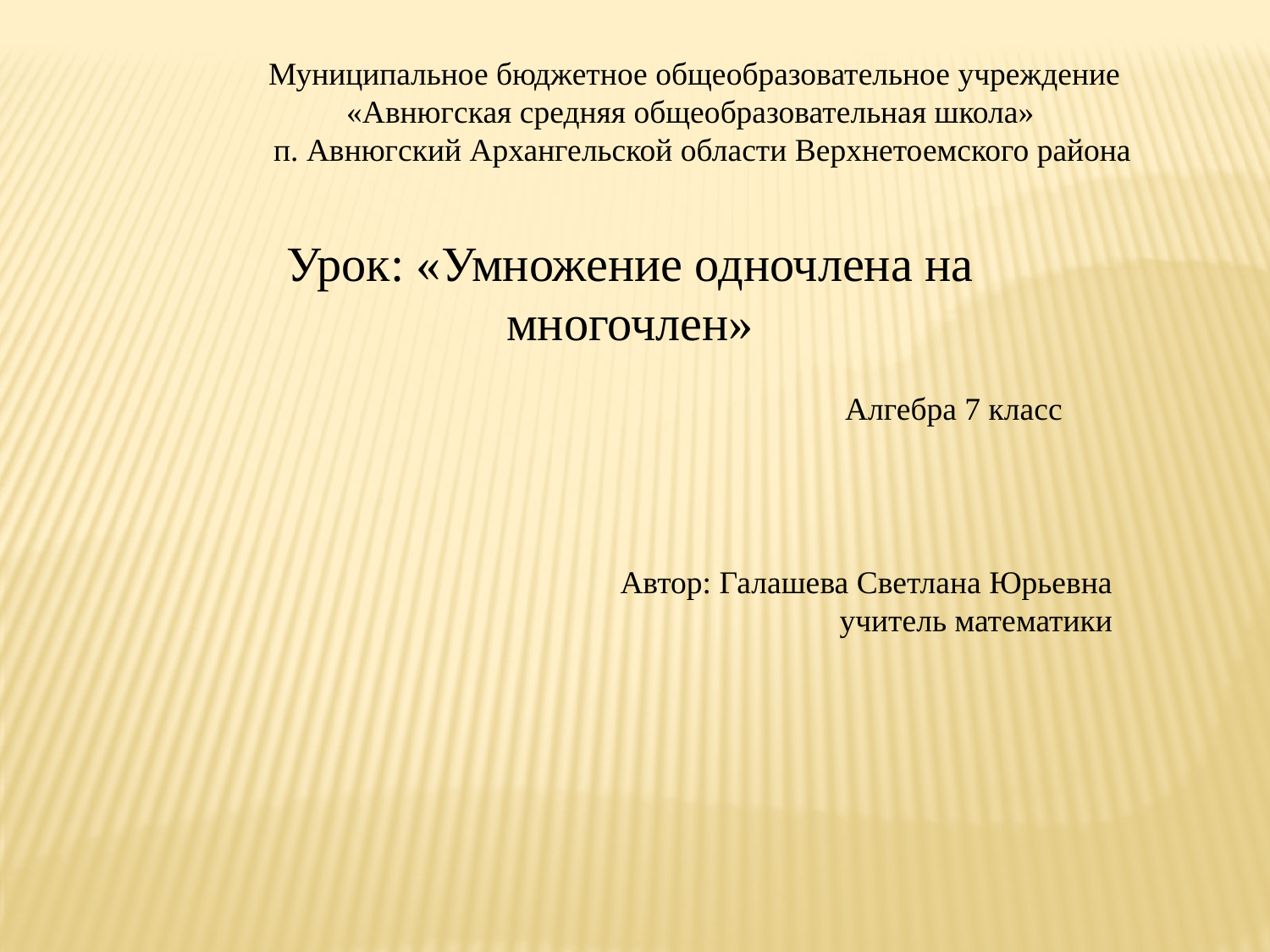

Муниципальное бюджетное общеобразовательное учреждение
«Авнюгская средняя общеобразовательная школа»
  п. Авнюгский Архангельской области Верхнетоемского района
Урок: «Умножение одночлена на многочлен»

Алгебра 7 класс
Автор: Галашева Светлана Юрьевна
учитель математики